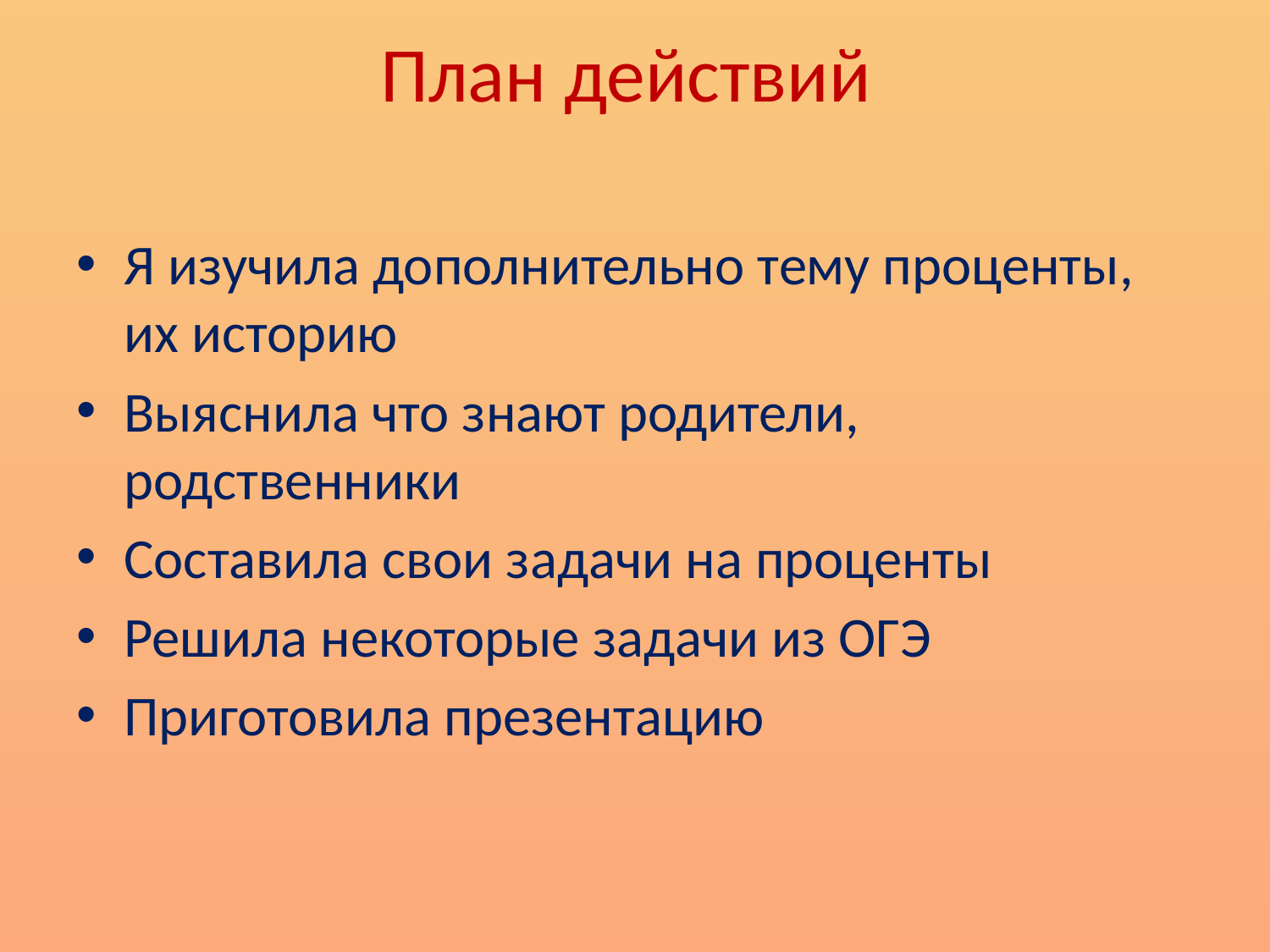

# План действий
Я изучила дополнительно тему проценты, их историю
Выяснила что знают родители, родственники
Составила свои задачи на проценты
Решила некоторые задачи из ОГЭ
Приготовила презентацию